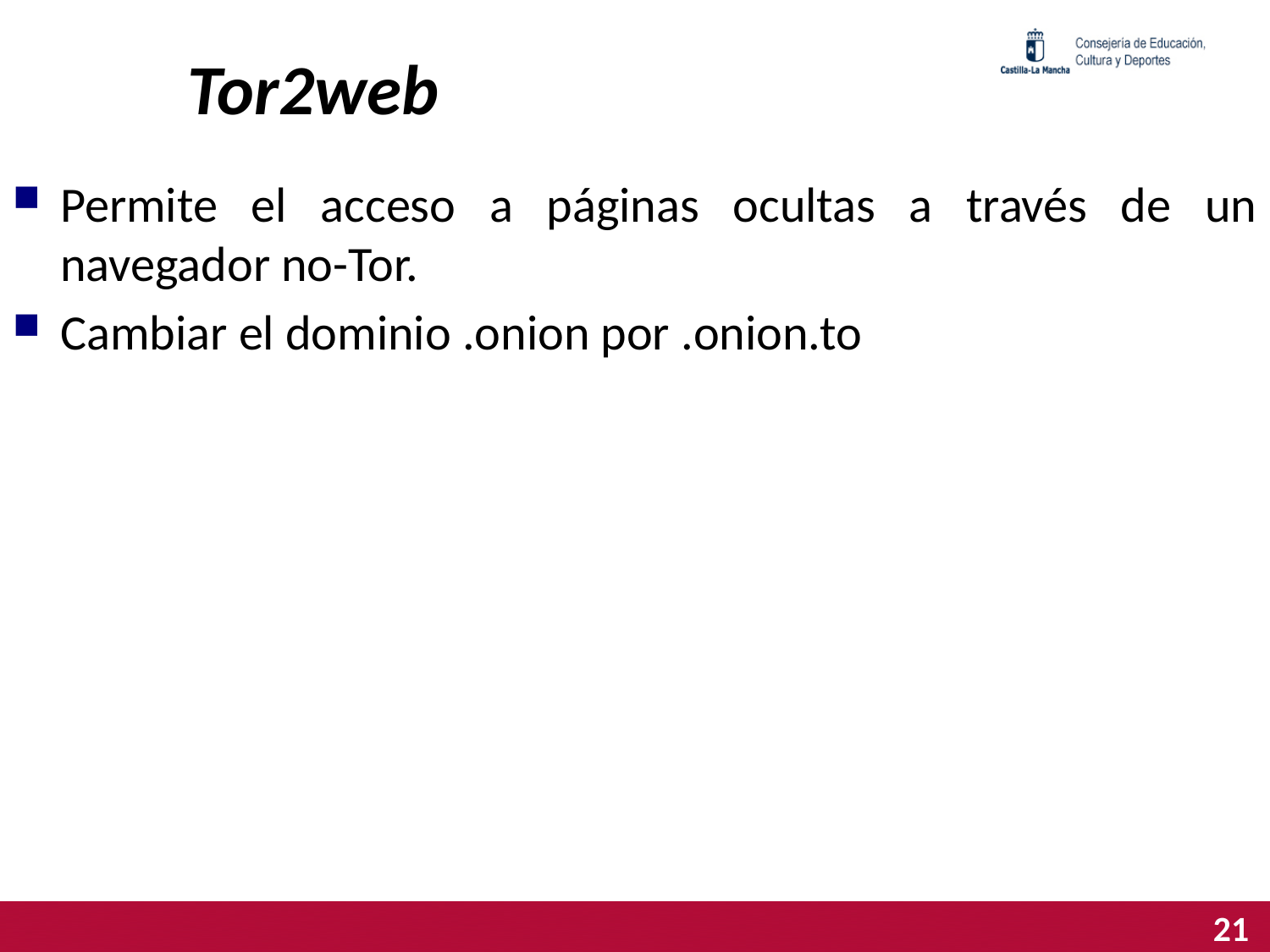

# Tor2web
Permite el acceso a páginas ocultas a través de un navegador no-Tor.
Cambiar el dominio .onion por .onion.to